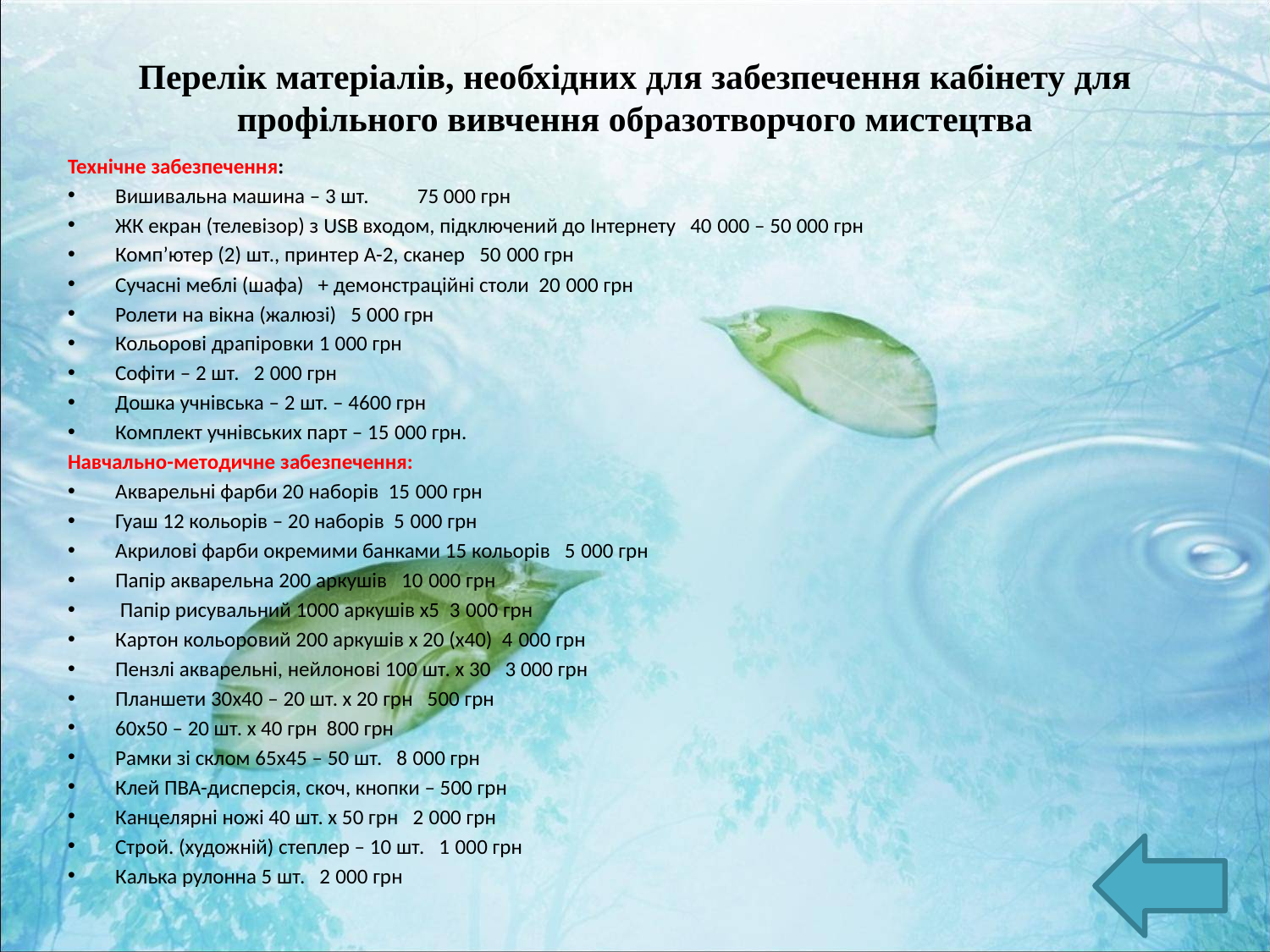

# Перелік матеріалів, необхідних для забезпечення кабінету для профільного вивчення образотворчого мистецтва
Технічне забезпечення:
Вишивальна машина – 3 шт.          75 000 грн
ЖК екран (телевізор) з USB входом, підключений до Інтернету   40 000 – 50 000 грн
Комп’ютер (2) шт., принтер А-2, сканер   50 000 грн
Сучасні меблі (шафа)   + демонстраційні столи  20 000 грн
Ролети на вікна (жалюзі)   5 000 грн
Кольорові драпіровки 1 000 грн
Софіти – 2 шт.   2 000 грн
Дошка учнівська – 2 шт. – 4600 грн
Комплект учнівських парт – 15 000 грн.
Навчально-методичне забезпечення:
Акварельні фарби 20 наборів  15 000 грн
Гуаш 12 кольорів – 20 наборів  5 000 грн
Акрилові фарби окремими банками 15 кольорів   5 000 грн
Папір акварельна 200 аркушів   10 000 грн
 Папір рисувальний 1000 аркушів х5  3 000 грн
Картон кольоровий 200 аркушів х 20 (х40)  4 000 грн
Пензлі акварельні, нейлонові 100 шт. х 30   3 000 грн
Планшети 30х40 – 20 шт. х 20 грн   500 грн
60х50 – 20 шт. х 40 грн  800 грн
Рамки зі склом 65х45 – 50 шт.   8 000 грн
Клей ПВА-дисперсія, скоч, кнопки – 500 грн
Канцелярні ножі 40 шт. х 50 грн   2 000 грн
Строй. (художній) степлер – 10 шт.   1 000 грн
Калька рулонна 5 шт.   2 000 грн